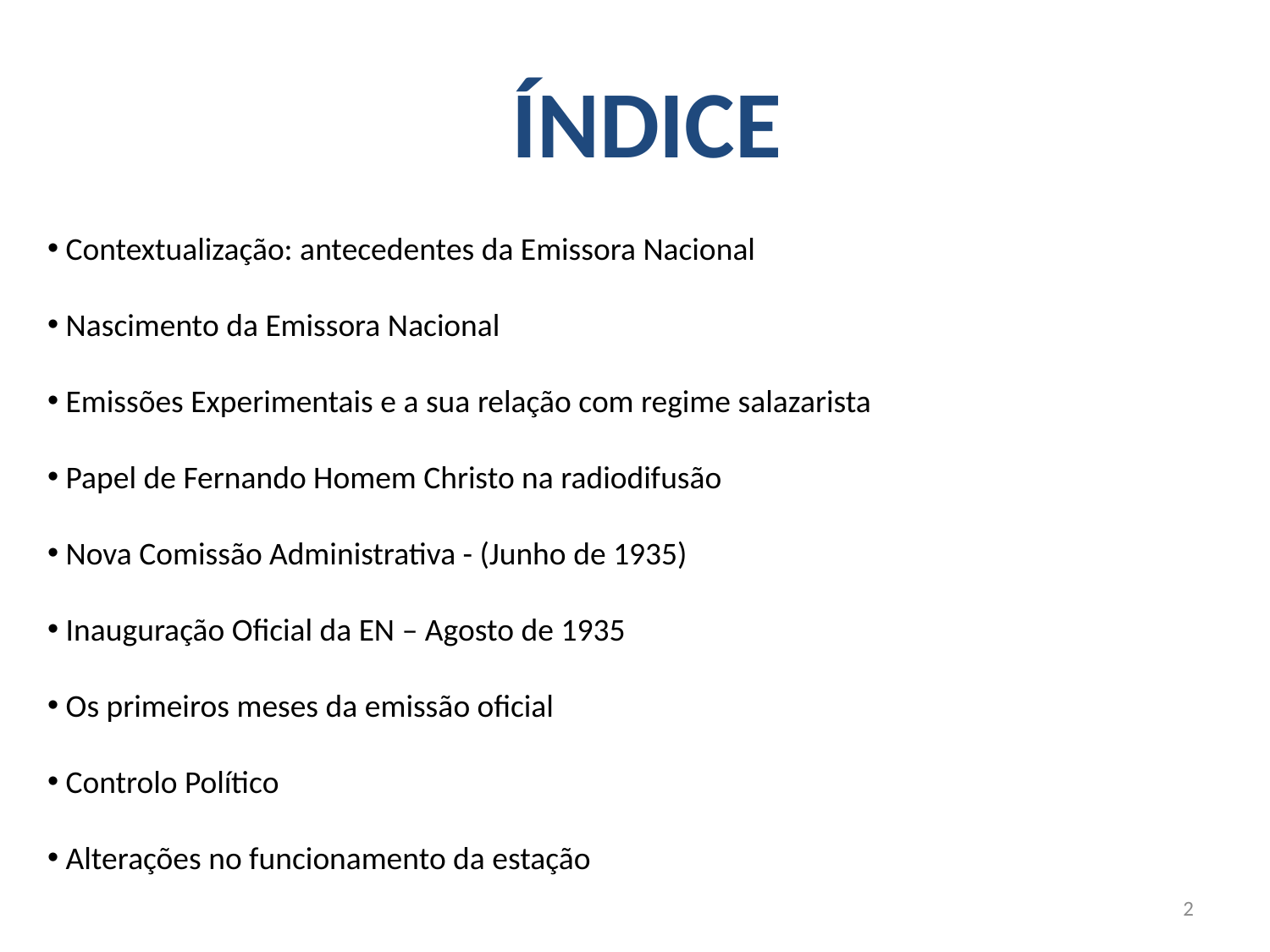

ÍNDICE

 Contextualização: antecedentes da Emissora Nacional

 Nascimento da Emissora Nacional

 Emissões Experimentais e a sua relação com regime salazarista

 Papel de Fernando Homem Christo na radiodifusão

 Nova Comissão Administrativa - (Junho de 1935)

 Inauguração Oficial da EN – Agosto de 1935

 Os primeiros meses da emissão oficial

 Controlo Político

 Alterações no funcionamento da estação

2